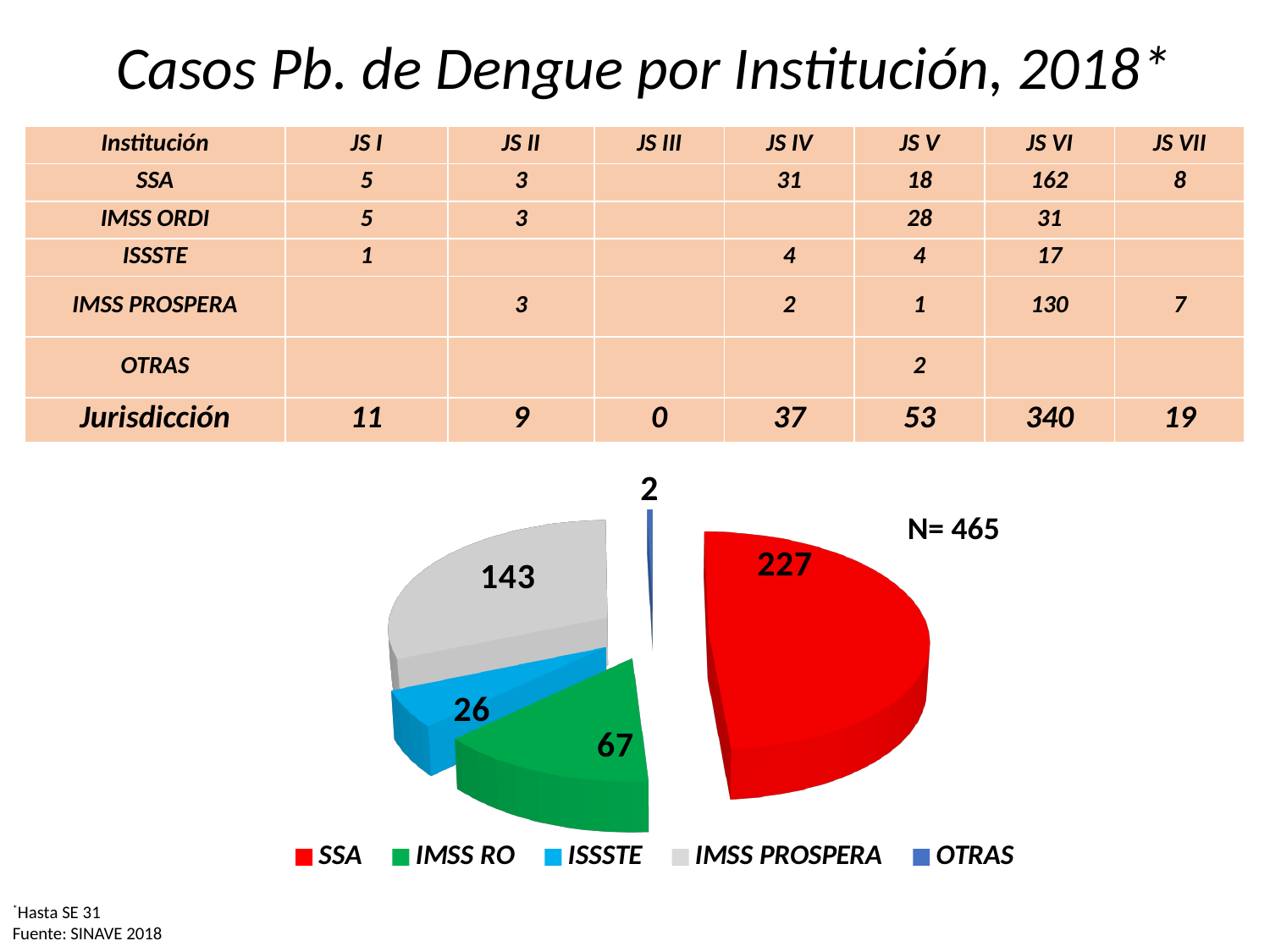

Casos Pb. de Dengue por Institución, 2018*
| Institución | JS I | JS II | JS III | JS IV | JS V | JS VI | JS VII |
| --- | --- | --- | --- | --- | --- | --- | --- |
| SSA | 5 | 3 |  | 31 | 18 | 162 | 8 |
| IMSS ORDI | 5 | 3 |  |  | 28 | 31 |  |
| ISSSTE | 1 |  |  | 4 | 4 | 17 |  |
| IMSS PROSPERA |  | 3 |  | 2 | 1 | 130 | 7 |
| OTRAS |  |  |  |  | 2 |  |  |
| Jurisdicción | 11 | 9 | 0 | 37 | 53 | 340 | 19 |

[unsupported chart]

N= 465
*Hasta SE 31
Fuente: SINAVE 2018